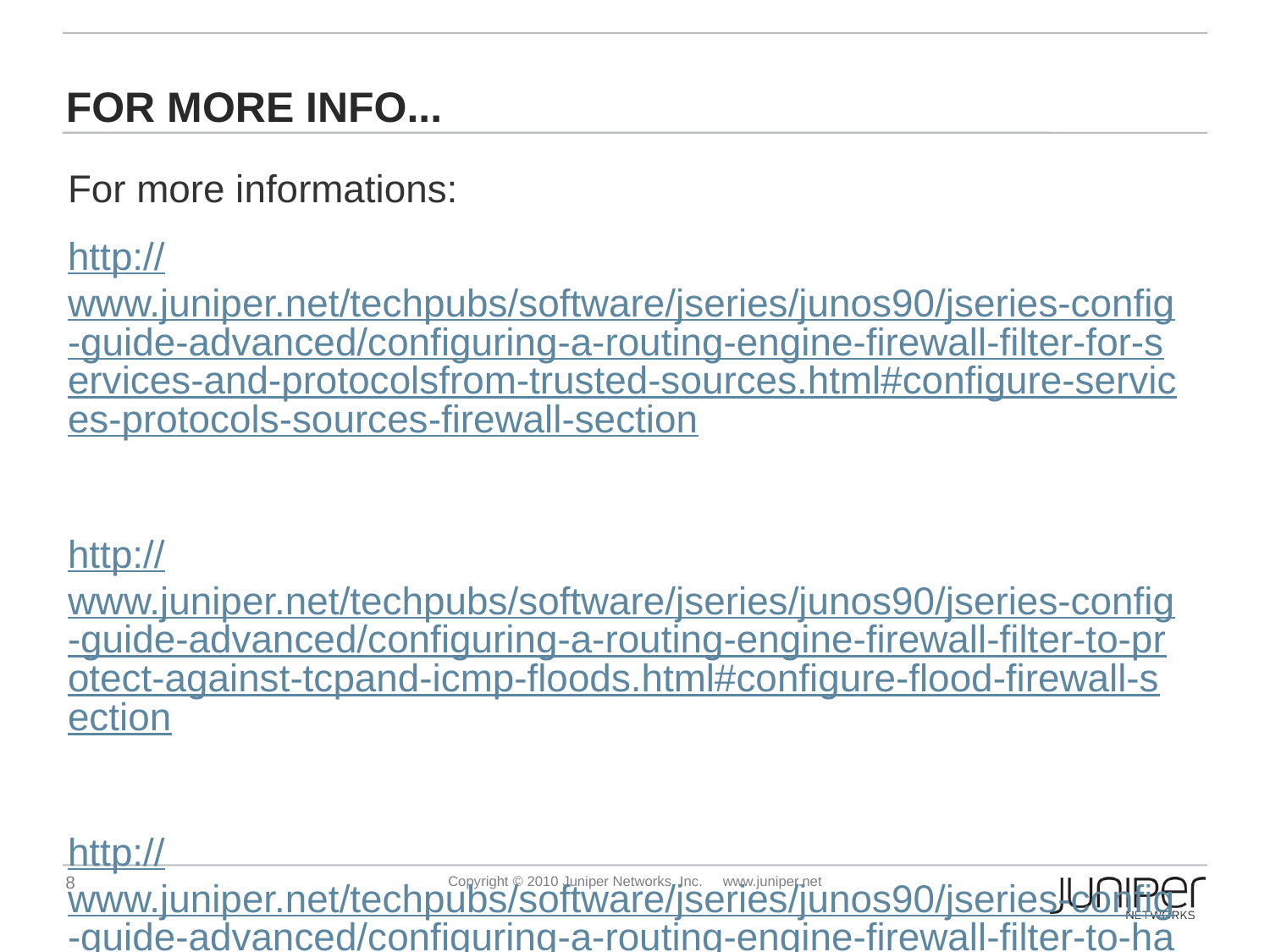

# For more info...
For more informations:
http://www.juniper.net/techpubs/software/jseries/junos90/jseries-config-guide-advanced/configuring-a-routing-engine-firewall-filter-for-services-and-protocolsfrom-trusted-sources.html#configure-services-protocols-sources-firewall-section

http://www.juniper.net/techpubs/software/jseries/junos90/jseries-config-guide-advanced/configuring-a-routing-engine-firewall-filter-to-protect-against-tcpand-icmp-floods.html#configure-flood-firewall-section

http://www.juniper.net/techpubs/software/jseries/junos90/jseries-config-guide-advanced/configuring-a-routing-engine-firewall-filter-to-handle-fragments.html#configure-fragments-filter-section